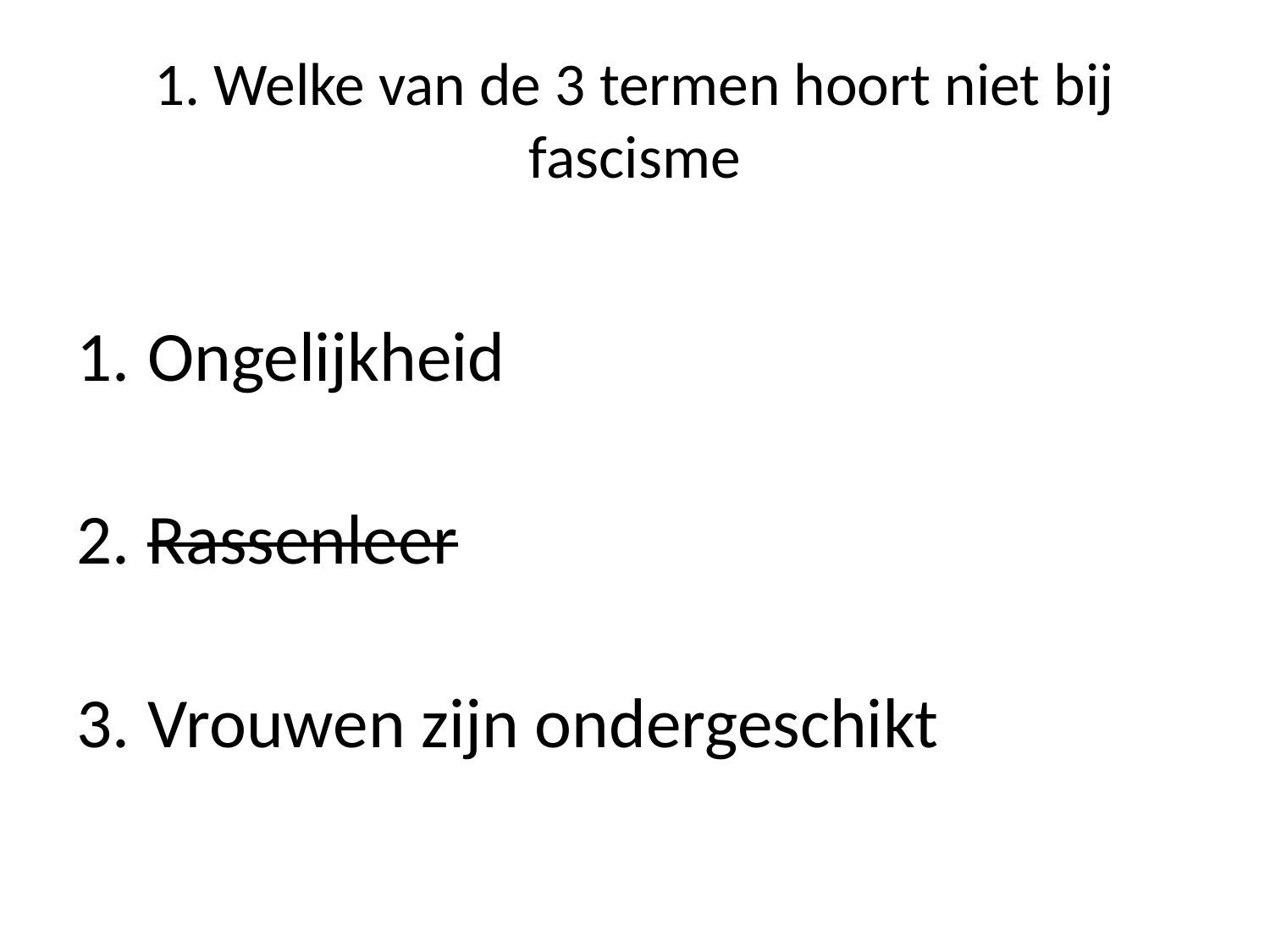

# 1. Welke van de 3 termen hoort niet bij fascisme

Ongelijkheid
Rassenleer
Vrouwen zijn ondergeschikt